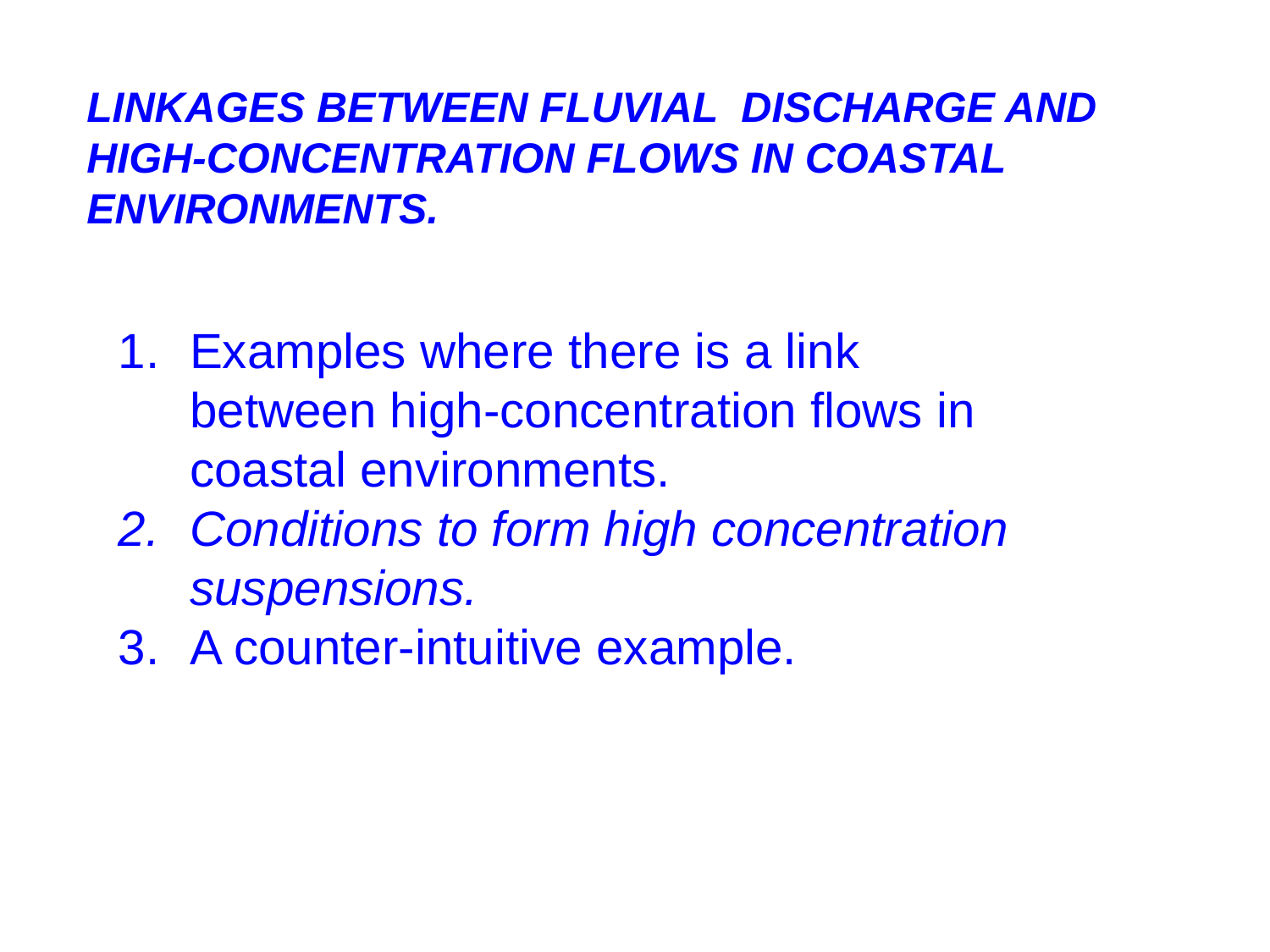

LINKAGES BETWEEN FLUVIAL  DISCHARGE AND HIGH-CONCENTRATION FLOWS IN COASTAL ENVIRONMENTS.

Examples where there is a link between high-concentration flows in coastal environments.
Conditions to form high concentration suspensions.
A counter-intuitive example.